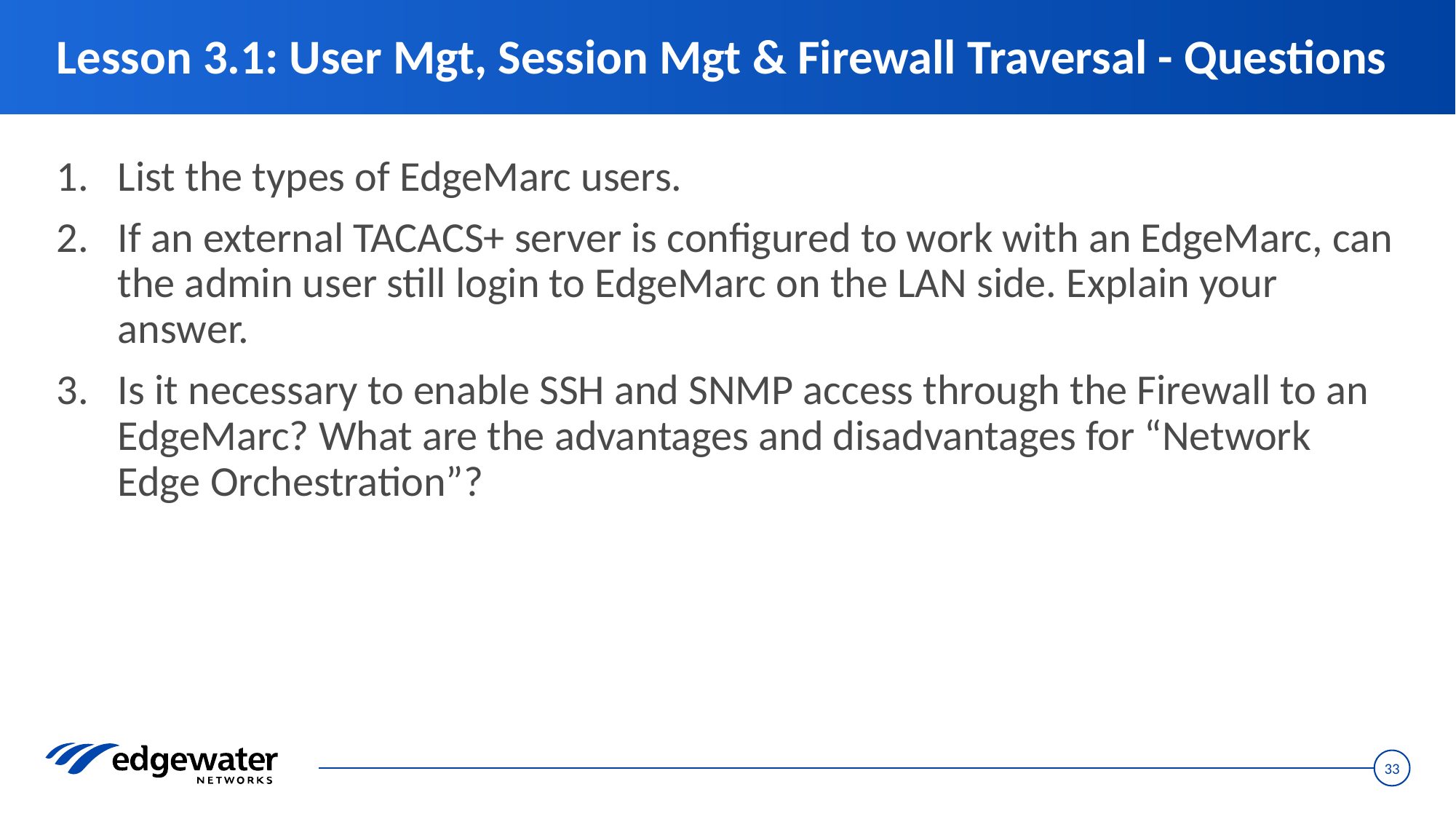

# Lesson 3.1: User Mgt, Session Mgt & Firewall Traversal - Questions
List the types of EdgeMarc users.
If an external TACACS+ server is configured to work with an EdgeMarc, can the admin user still login to EdgeMarc on the LAN side. Explain your answer.
Is it necessary to enable SSH and SNMP access through the Firewall to an EdgeMarc? What are the advantages and disadvantages for “Network Edge Orchestration”?